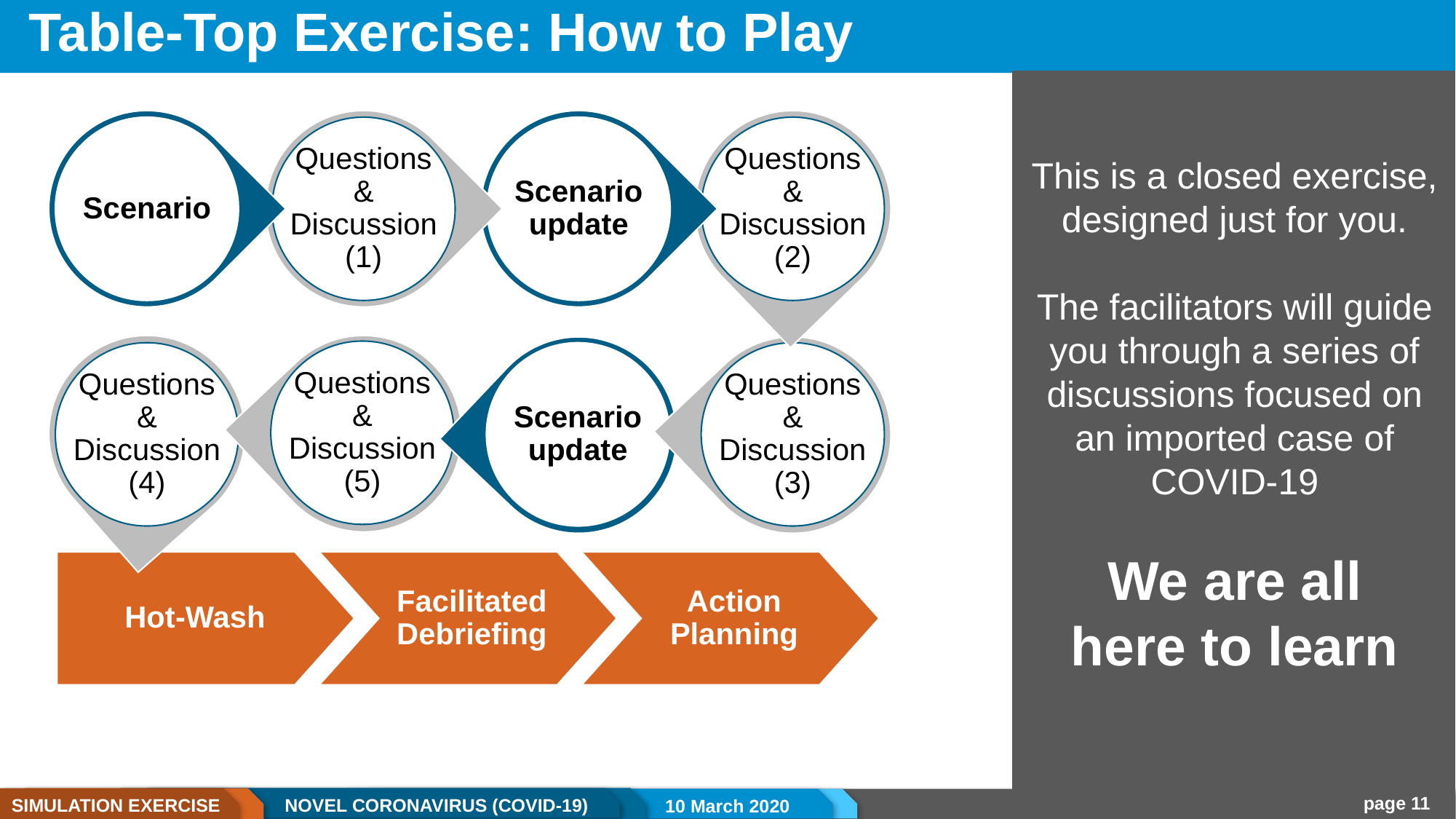

# Table-Top Exercise: How to Play

This is a closed exercise, designed just for you.

The facilitators will guide you through a series of discussions focused on an imported case of
COVID-19

We are all
here to learn

Scenario

Questions & Discussion (1)

Scenario update

Questions & Discussion (2)

Questions & Discussion (4)

Questions & Discussion (5)

Scenario update

Questions & Discussion (3)
Hot-Wash
Facilitated Debriefing
Action Planning
10 March 2020